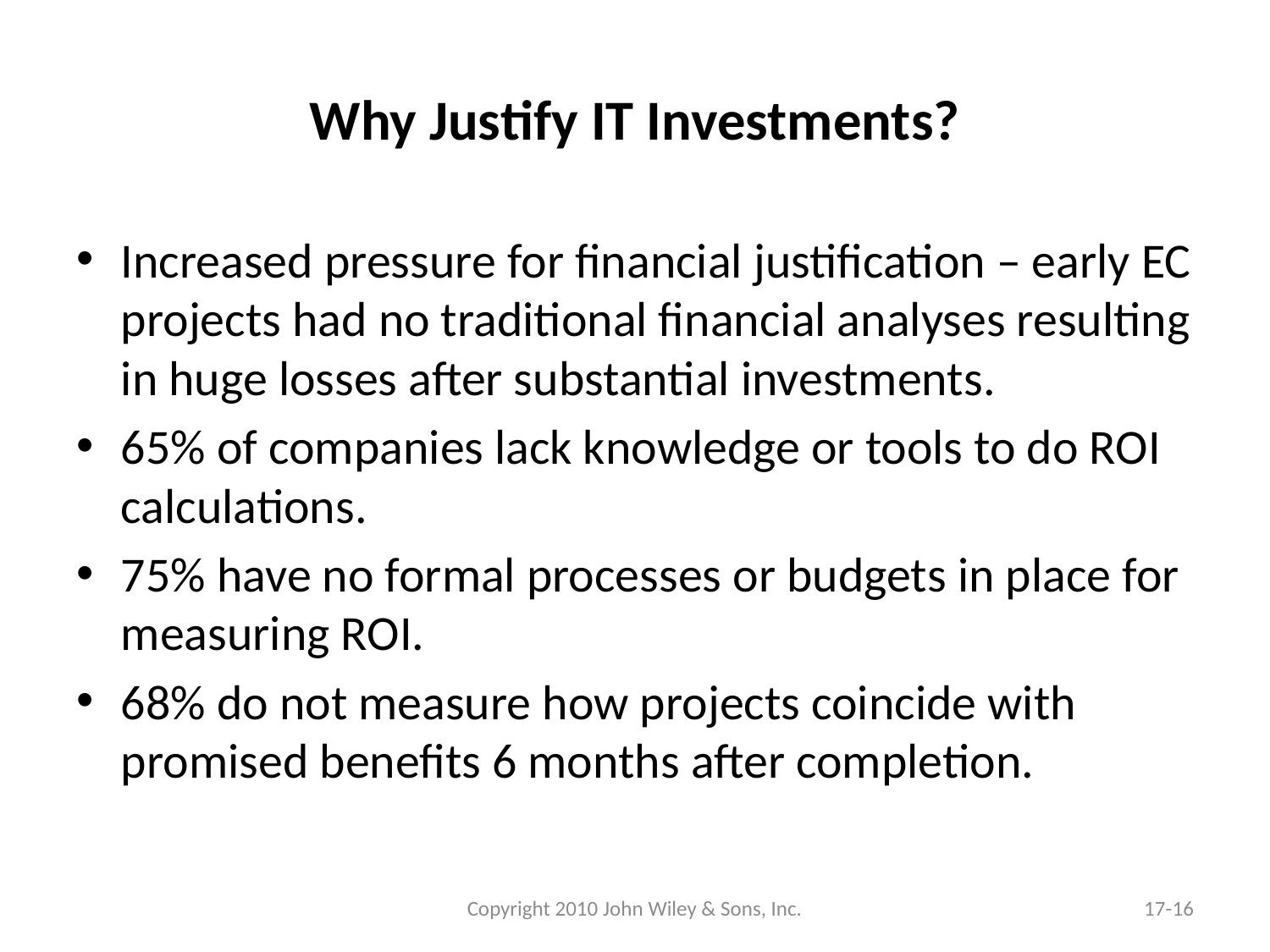

# Why Justify IT Investments?
Increased pressure for financial justification – early EC projects had no traditional financial analyses resulting in huge losses after substantial investments.
65% of companies lack knowledge or tools to do ROI calculations.
75% have no formal processes or budgets in place for measuring ROI.
68% do not measure how projects coincide with promised benefits 6 months after completion.

Copyright 2010 John Wiley & Sons, Inc.
17-16